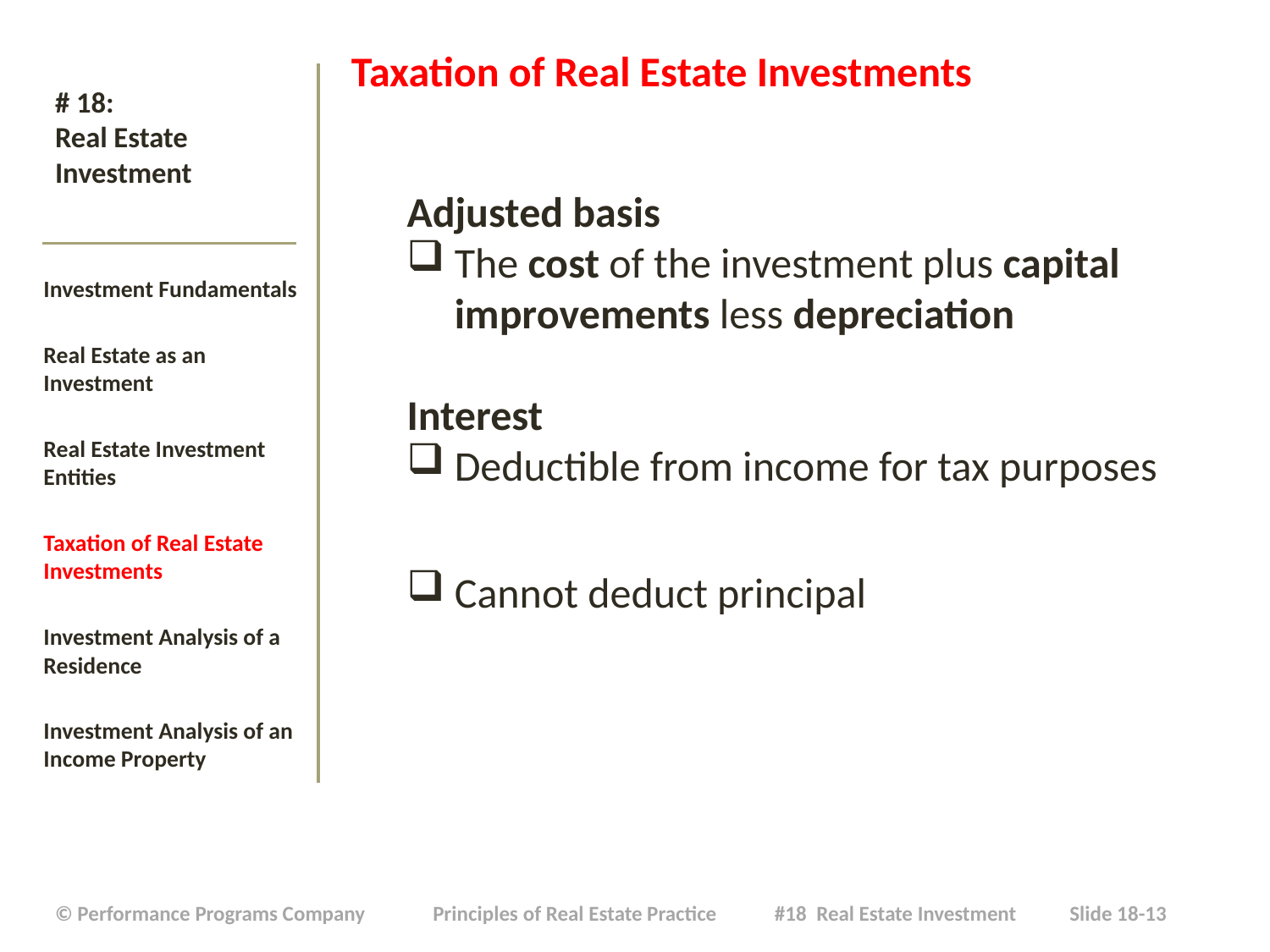

Taxation of Real Estate Investments

Adjusted basis
The cost of the investment plus capital improvements less depreciation

Interest
Deductible from income for tax purposes

Cannot deduct principal
# # 18: Real Estate Investment

Investment Fundamentals

Real Estate as an Investment

Real Estate Investment Entities

Taxation of Real Estate Investments

Investment Analysis of a Residence

Investment Analysis of an Income Property

| © Performance Programs Company Principles of Real Estate Practice #18 Real Estate Investment Slide 18-13 |
| --- |